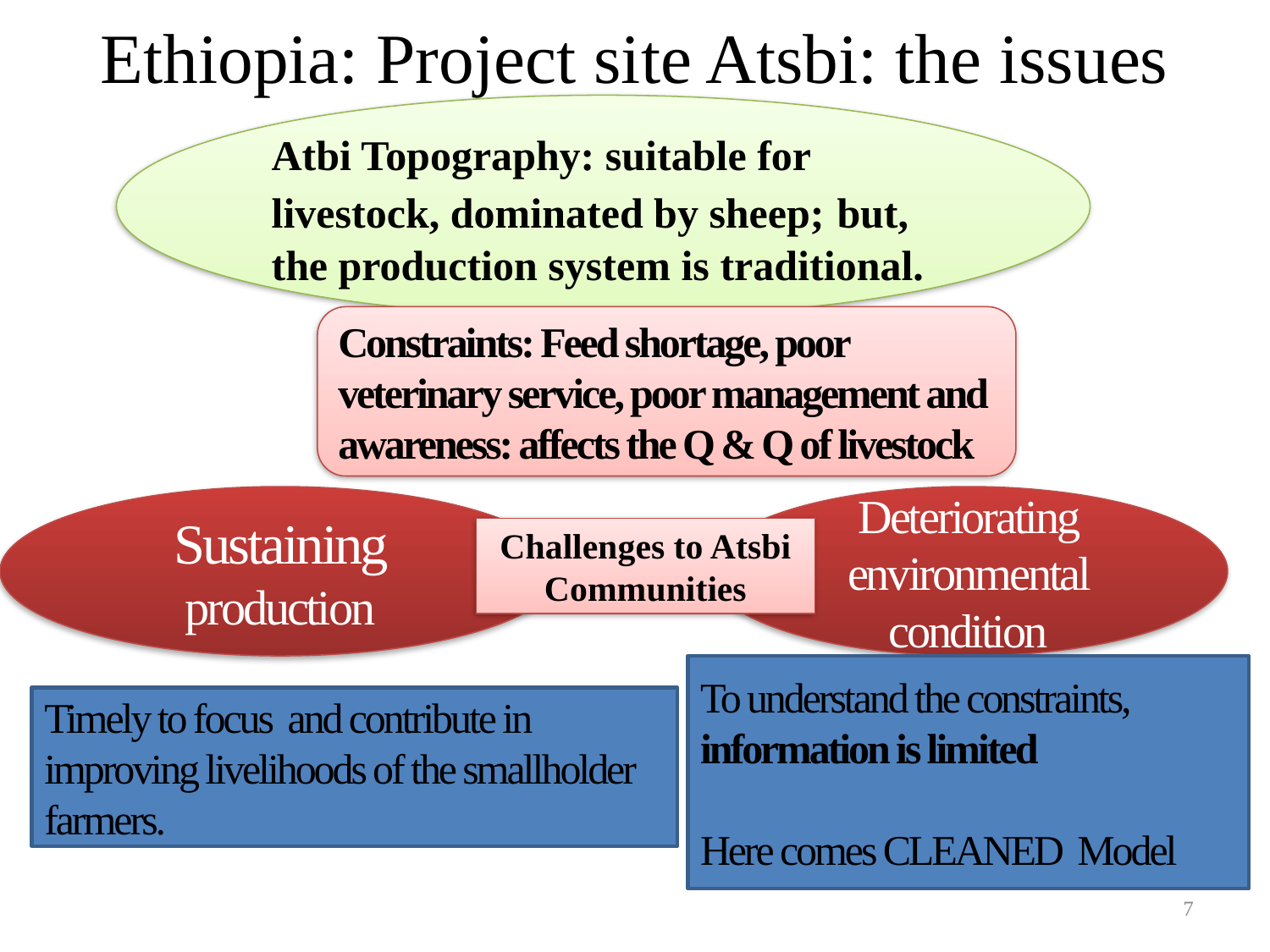

# Ethiopia: Project site Atsbi: the issues

Atbi Topography: suitable for livestock, dominated by sheep; but, the production system is traditional.

Constraints: Feed shortage, poor veterinary service, poor management and awareness: affects the Q & Q of livestock

Sustaining production

Deteriorating environmental condition
Challenges to Atsbi Communities
To understand the constraints, information is limited

Here comes CLEANED  Model
Timely to focus  and contribute in improving livelihoods of the smallholder farmers.
7